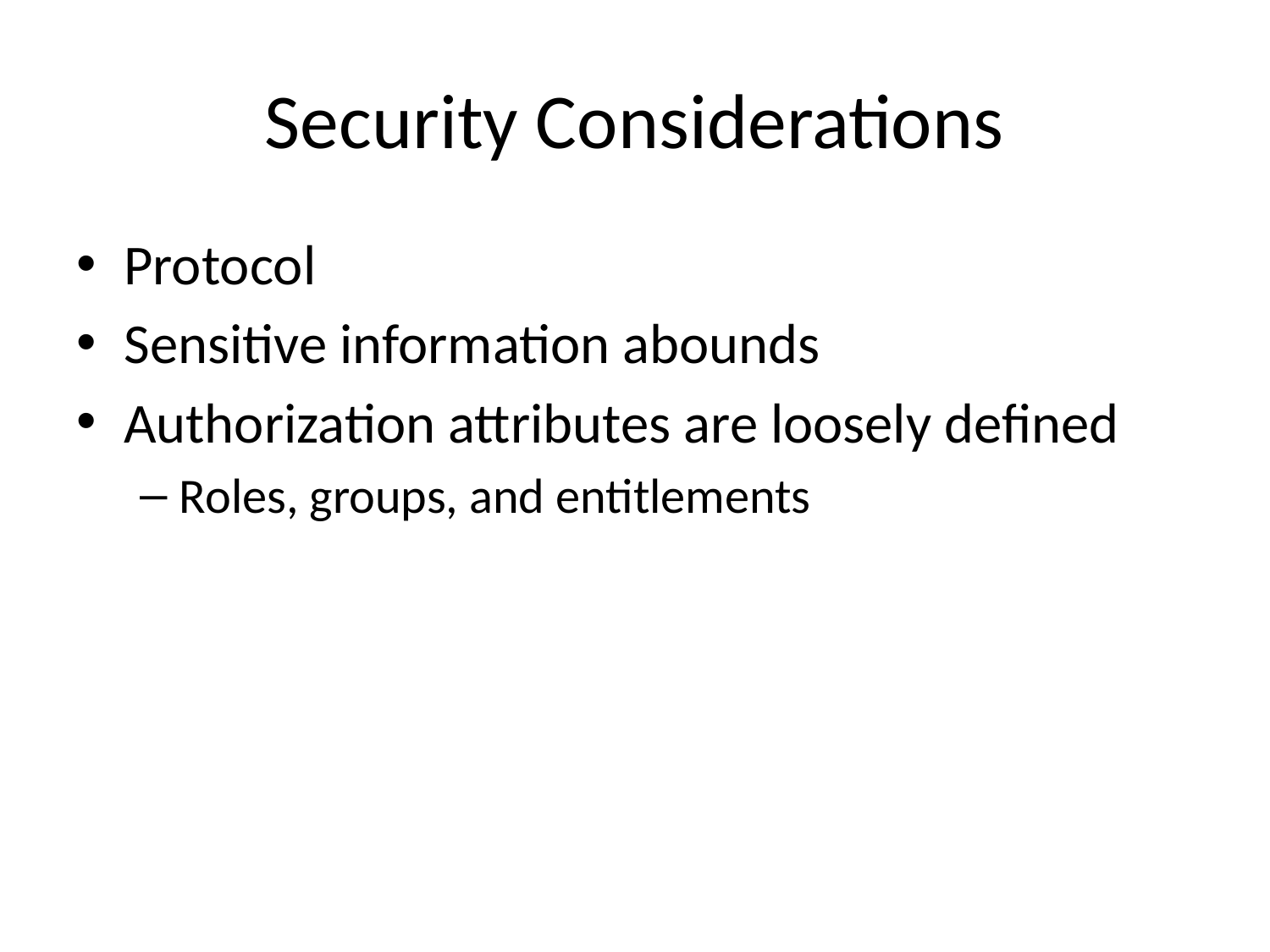

# Security Considerations
Protocol
Sensitive information abounds
Authorization attributes are loosely defined
Roles, groups, and entitlements